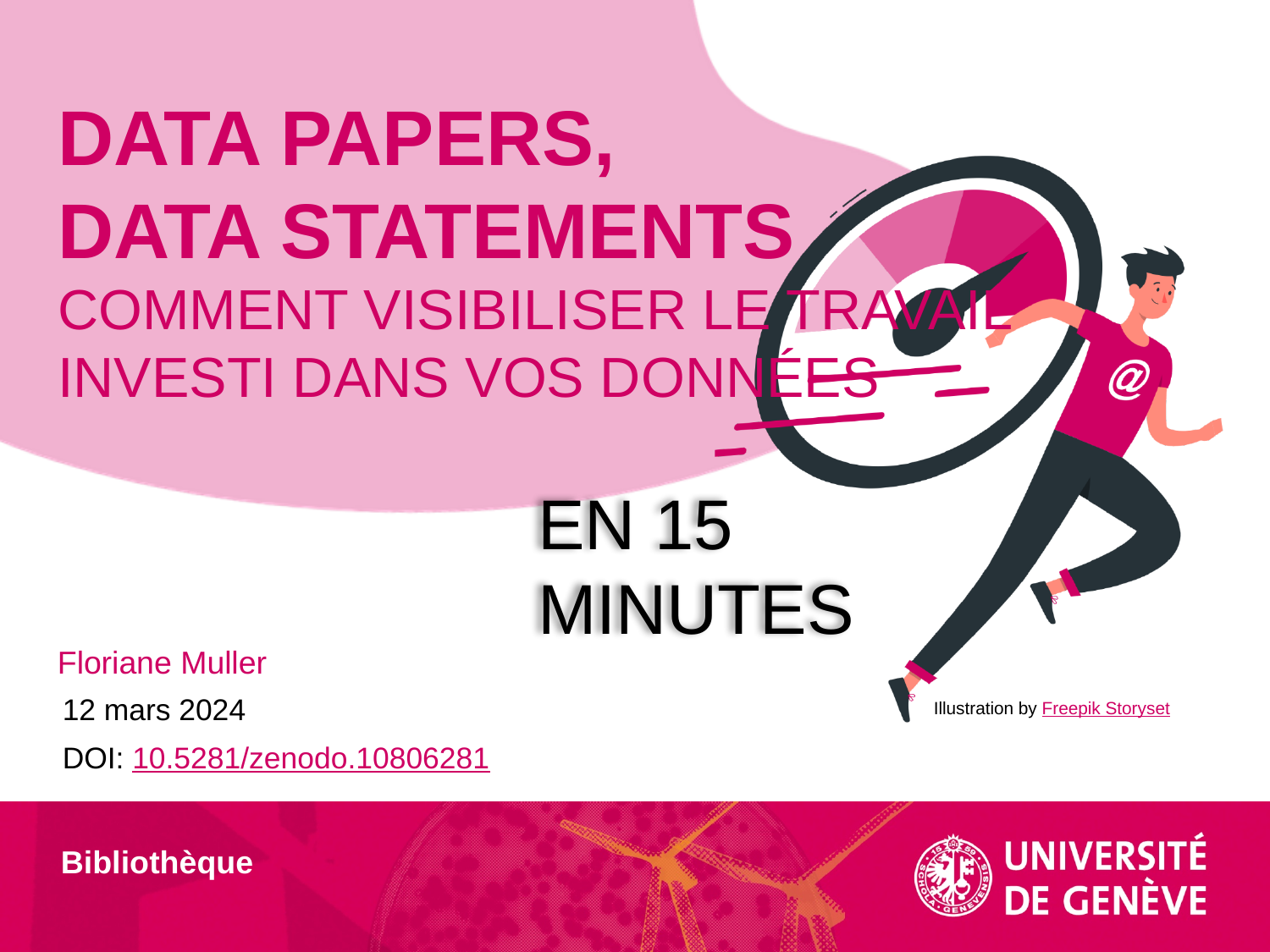

# Data Papers, Data statements comment visibiliser le travail investi dans vos données
Floriane Muller
12 mars 2024
DOI: 10.5281/zenodo.10806281